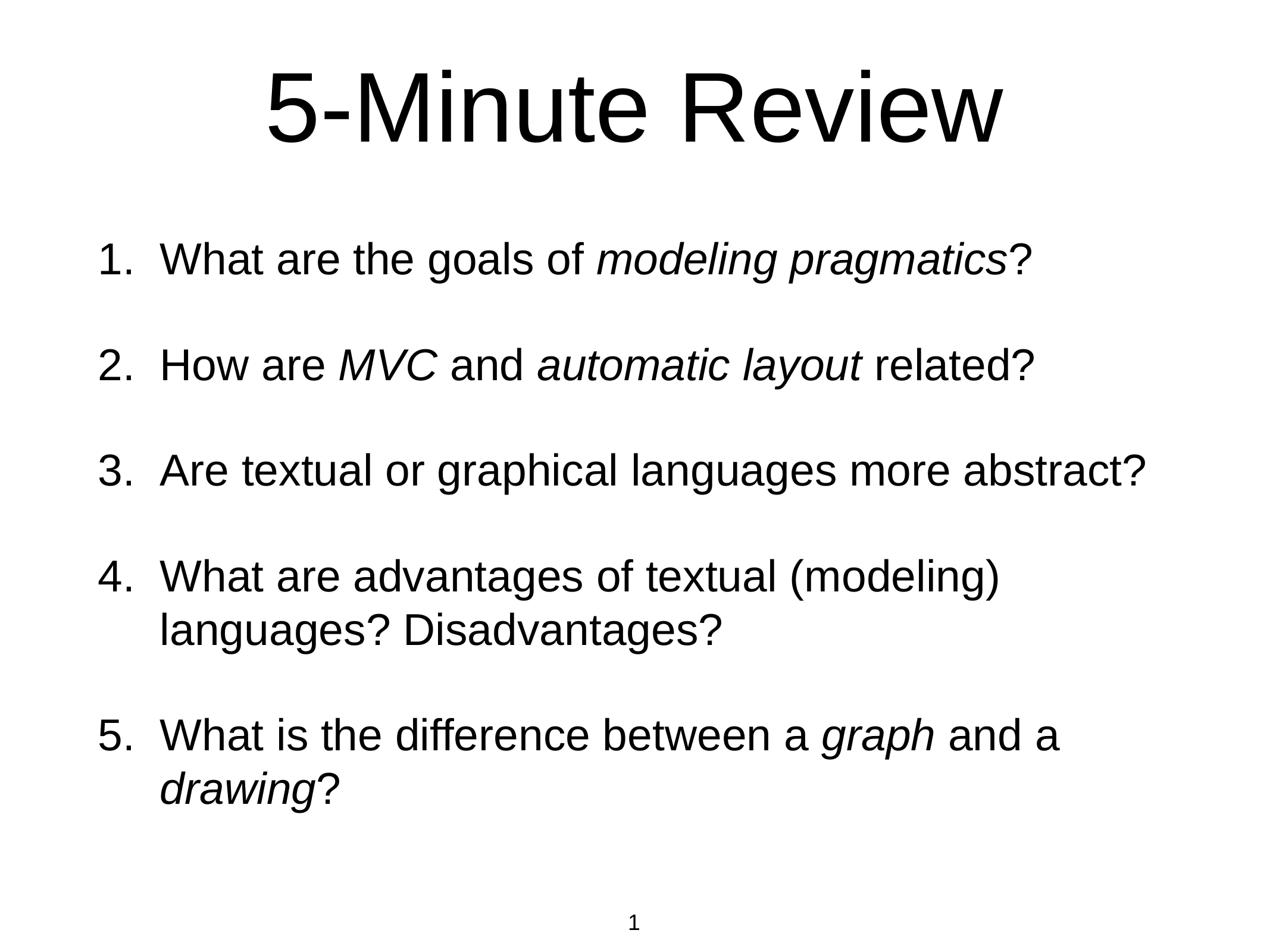

# 5-Minute Review
What are the goals of modeling pragmatics?
How are MVC and automatic layout related?
Are textual or graphical languages more abstract?
What are advantages of textual (modeling) languages? Disadvantages?
What is the difference between a graph and a drawing?
1